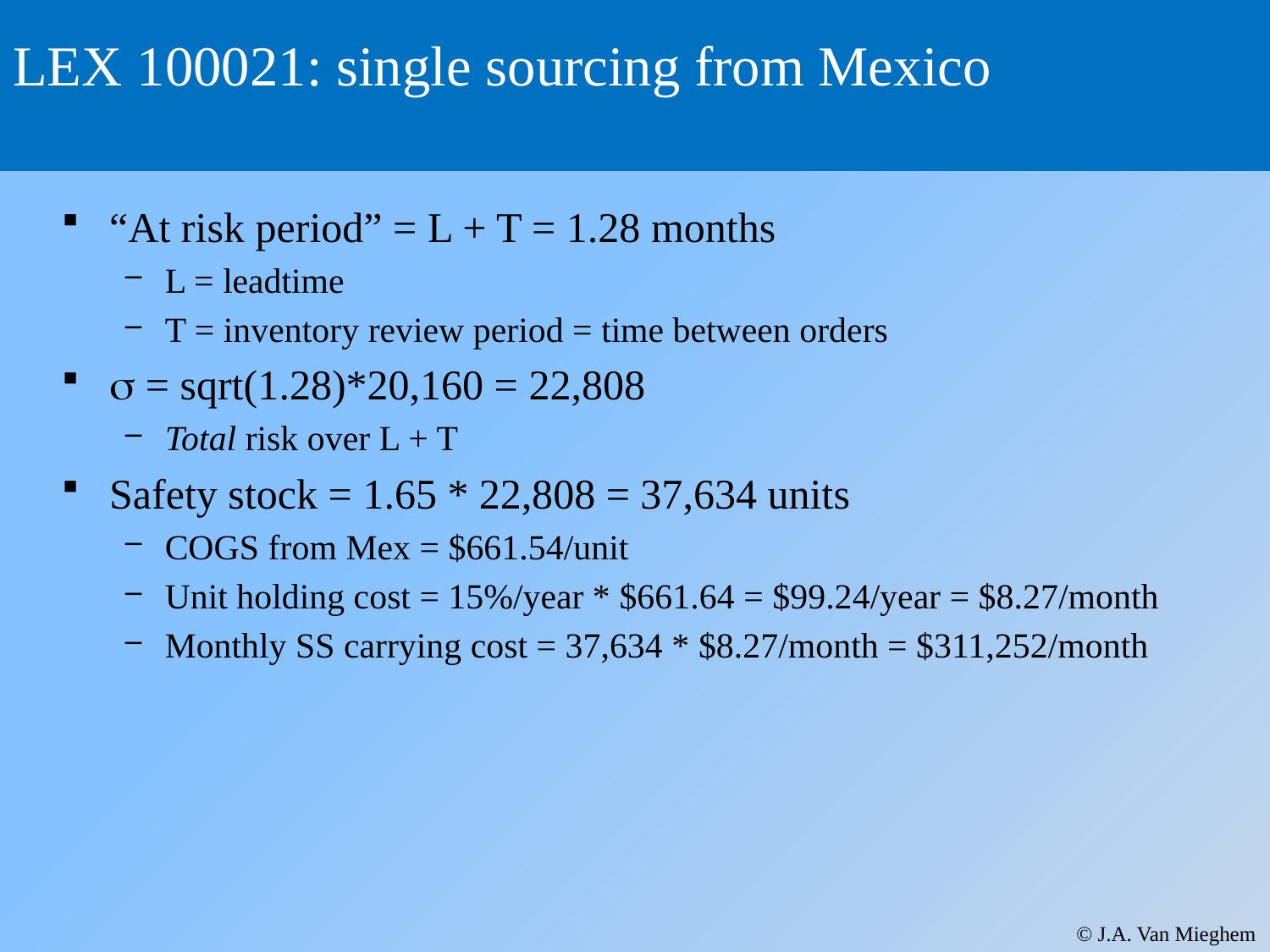

# LEX 100021: single sourcing from Mexico
“At risk period” = L + T = 1.28 months
L = leadtime
T = inventory review period = time between orders
σ = sqrt(1.28)*20,160 = 22,808
Total risk over L + T
Safety stock = 1.65 * 22,808 = 37,634 units
COGS from Mex = $661.54/unit
Unit holding cost = 15%/year * $661.64 = $99.24/year = $8.27/month
Monthly SS carrying cost = 37,634 * $8.27/month = $311,252/month